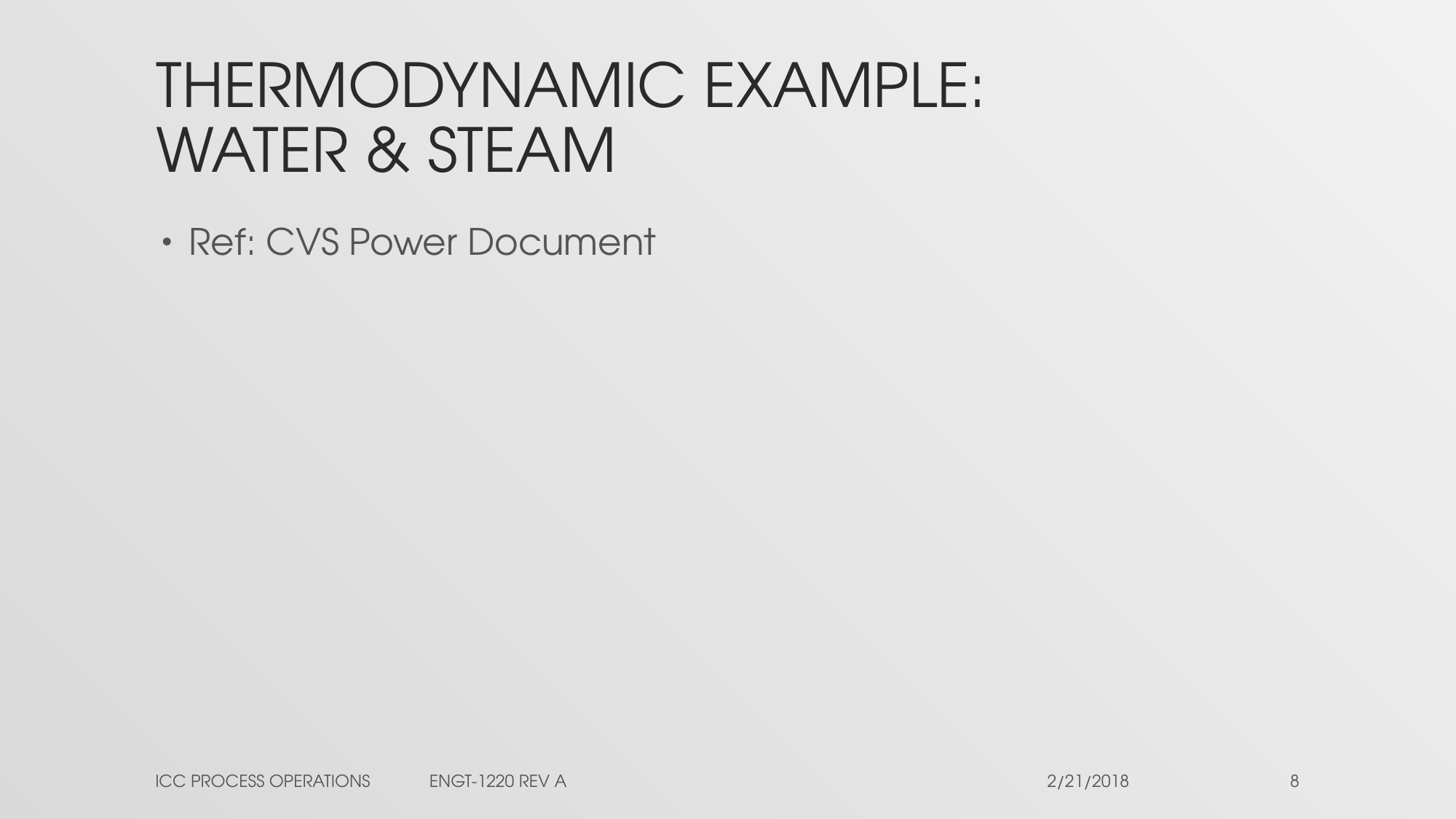

# Thermodynamic Example: Water & Steam
Ref: CVS Power Document

ICC Process Operations             ENGT-1220 Rev A
2/21/2018
8